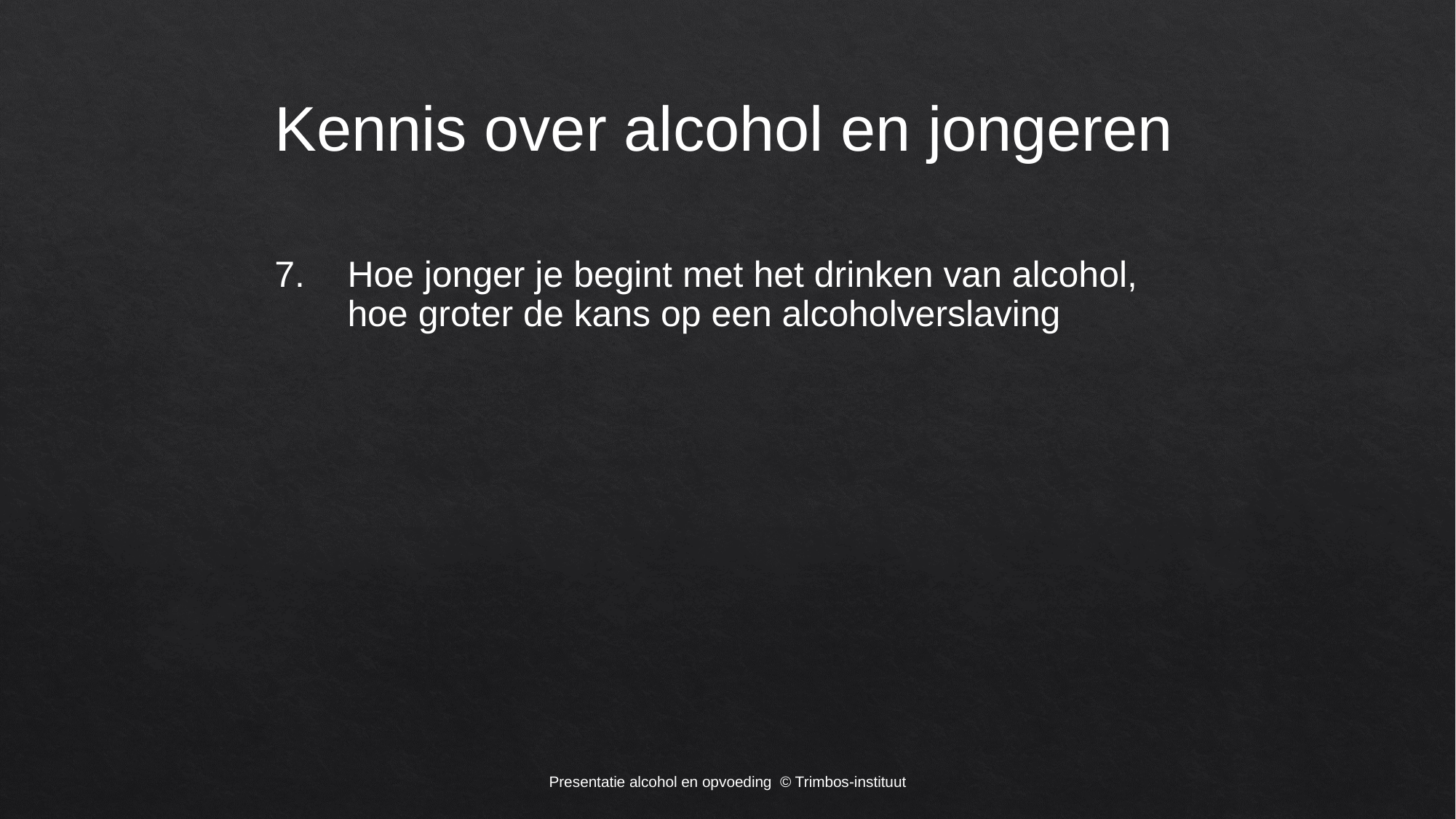

# Kennis over alcohol en jongeren

7.	Hoe jonger je begint met het drinken van alcohol, hoe groter de kans op een alcoholverslaving

Presentatie alcohol en opvoeding  © Trimbos-instituut